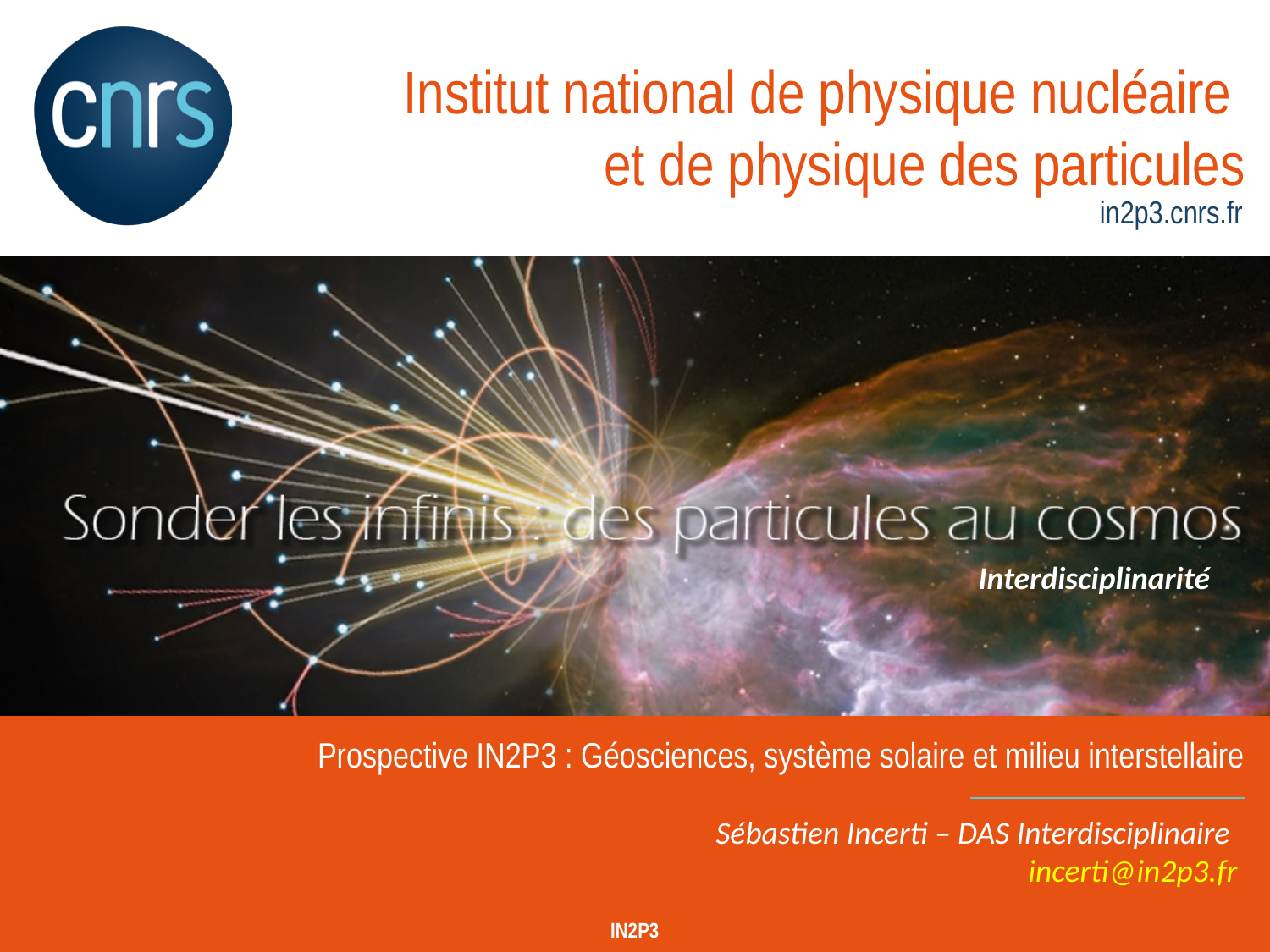

Interdisciplinarité
# Prospective IN2P3 : Géosciences, système solaire et milieu interstellaire
IN2P3